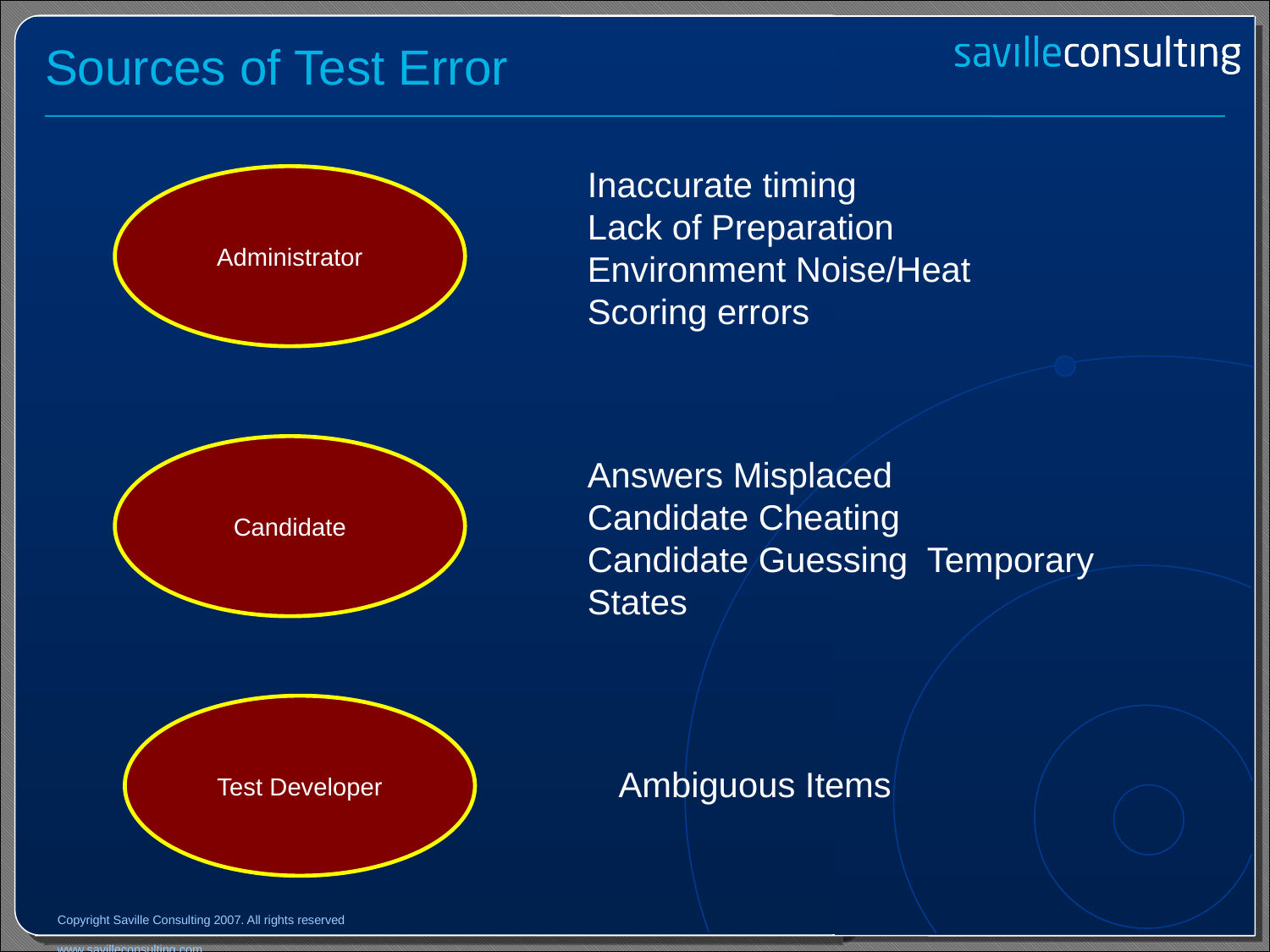

# Sources of Test Error

Inaccurate timing
Lack of Preparation
Environment Noise/Heat
Scoring errors
Administrator
Candidate
Answers Misplaced
Candidate Cheating
Candidate Guessing  Temporary States
Test Developer
Ambiguous Items